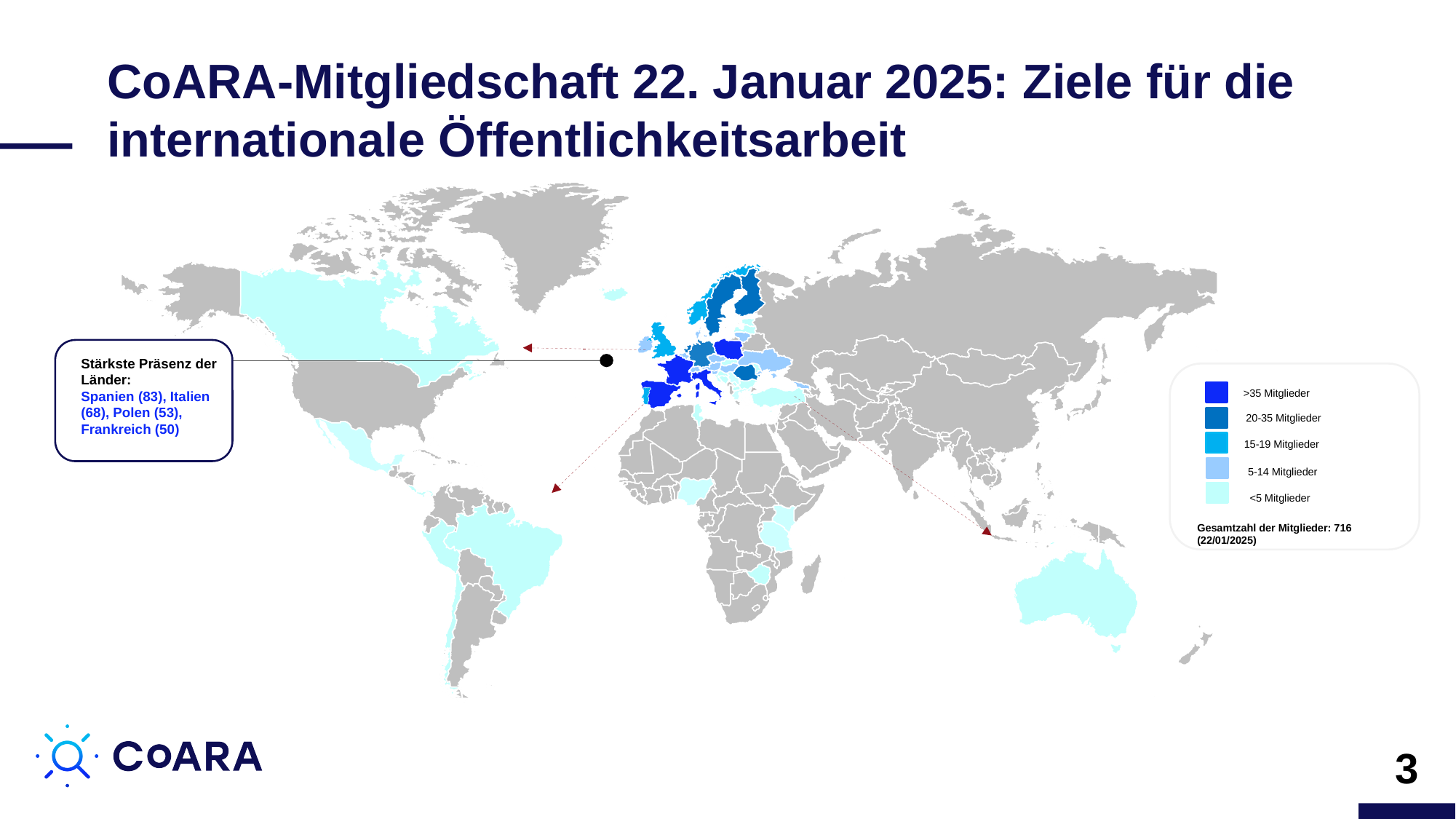

CoARA-Mitgliedschaft 22. Januar 2025: Ziele für die internationale Öffentlichkeitsarbeit

Stärkste Präsenz der Länder:
Spanien (83), Italien (68), Polen (53), Frankreich (50)

>35 Mitglieder

20-35 Mitglieder

15-19 Mitglieder

5-14 Mitglieder

<5 Mitglieder
Gesamtzahl der Mitglieder: 716 (22/01/2025)
3